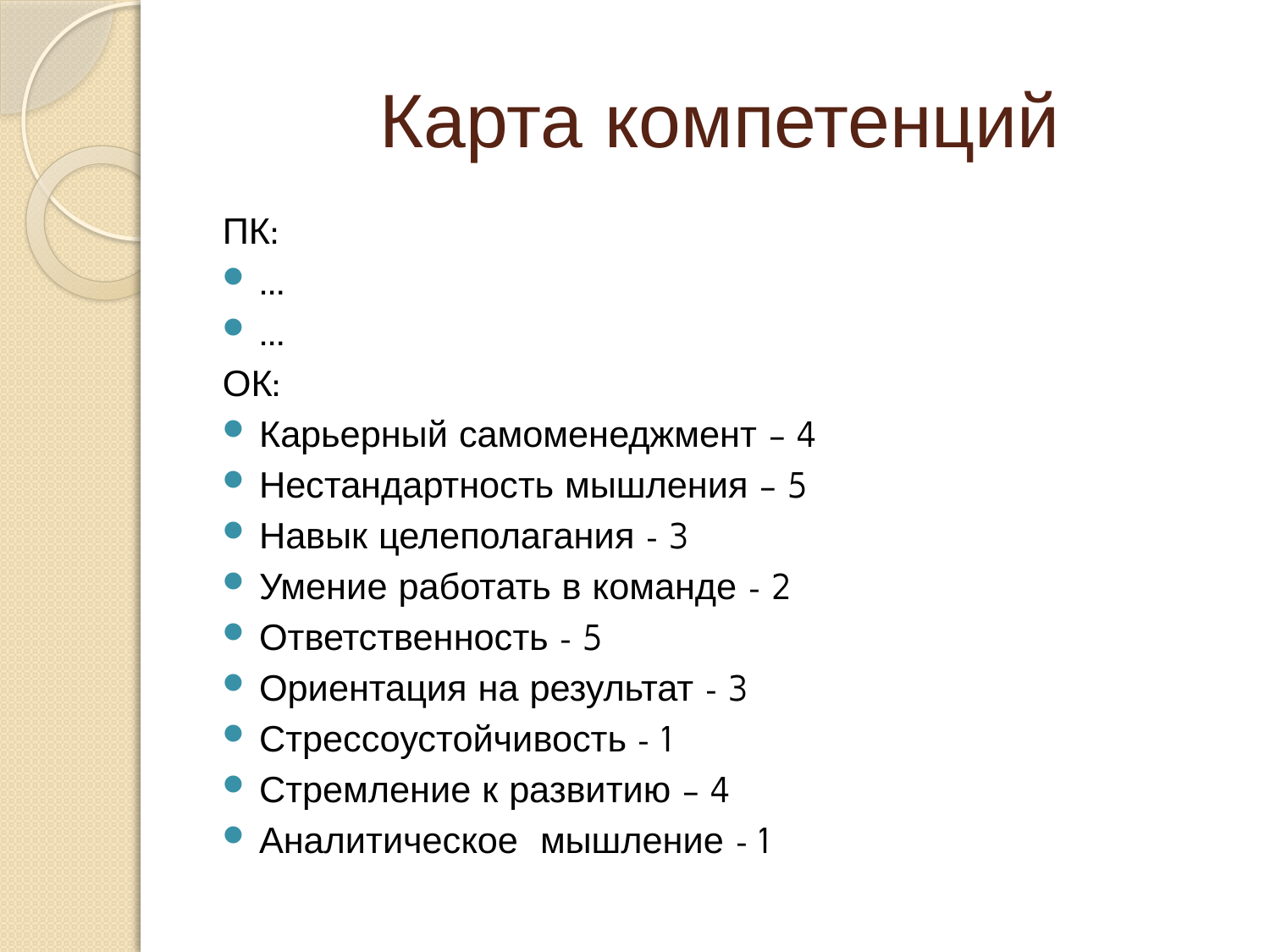

# Карта компетенций
ПК:
…
…
ОК:
Карьерный самоменеджмент – 4
Нестандартность мышления – 5
Навык целеполагания - 3
Умение работать в команде - 2
Ответственность - 5
Ориентация на результат - 3
Стрессоустойчивость - 1
Стремление к развитию – 4
Аналитическое  мышление - 1